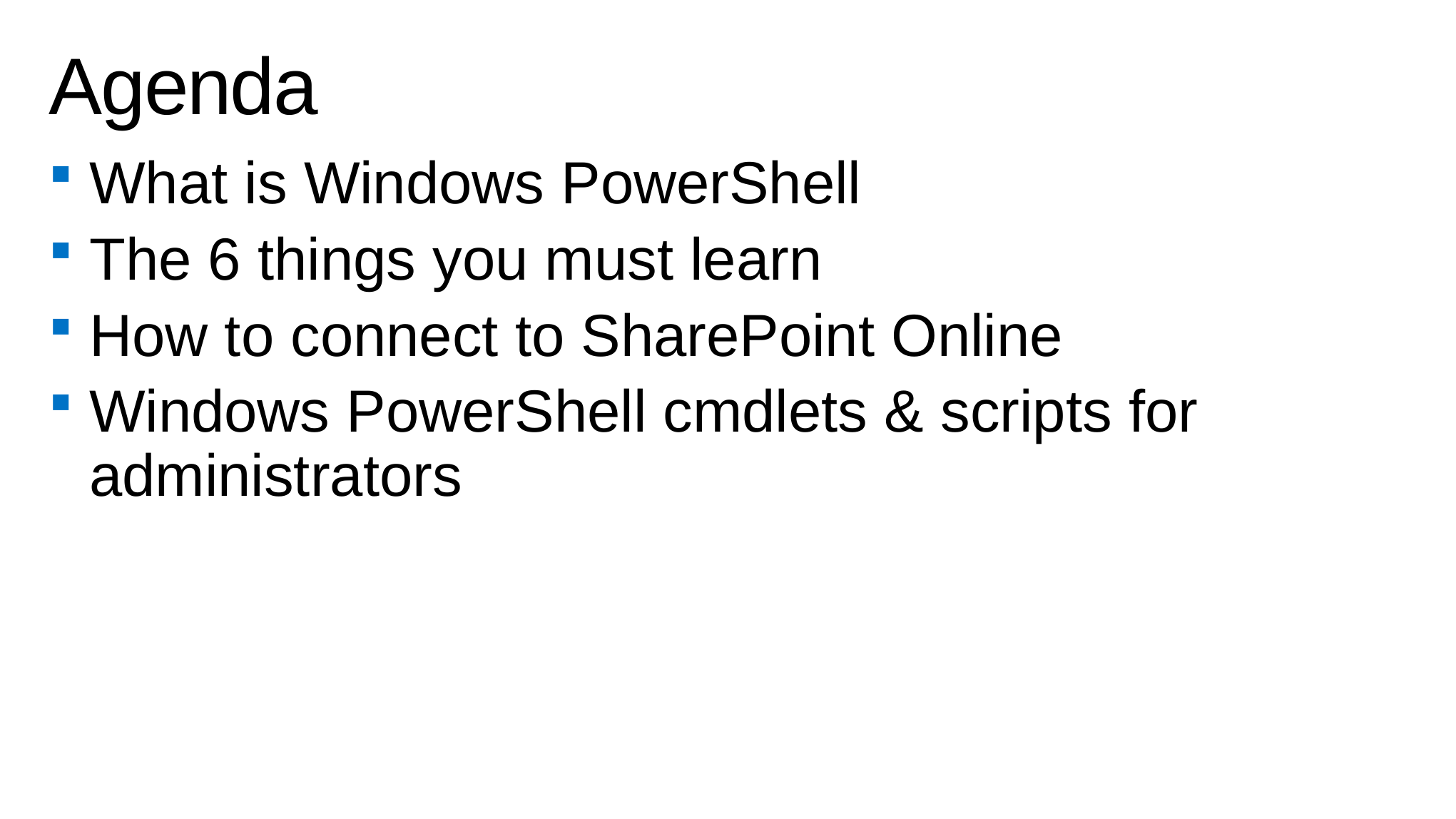

# Agenda
What is Windows PowerShell
The 6 things you must learn
How to connect to SharePoint Online
Windows PowerShell cmdlets & scripts for administrators